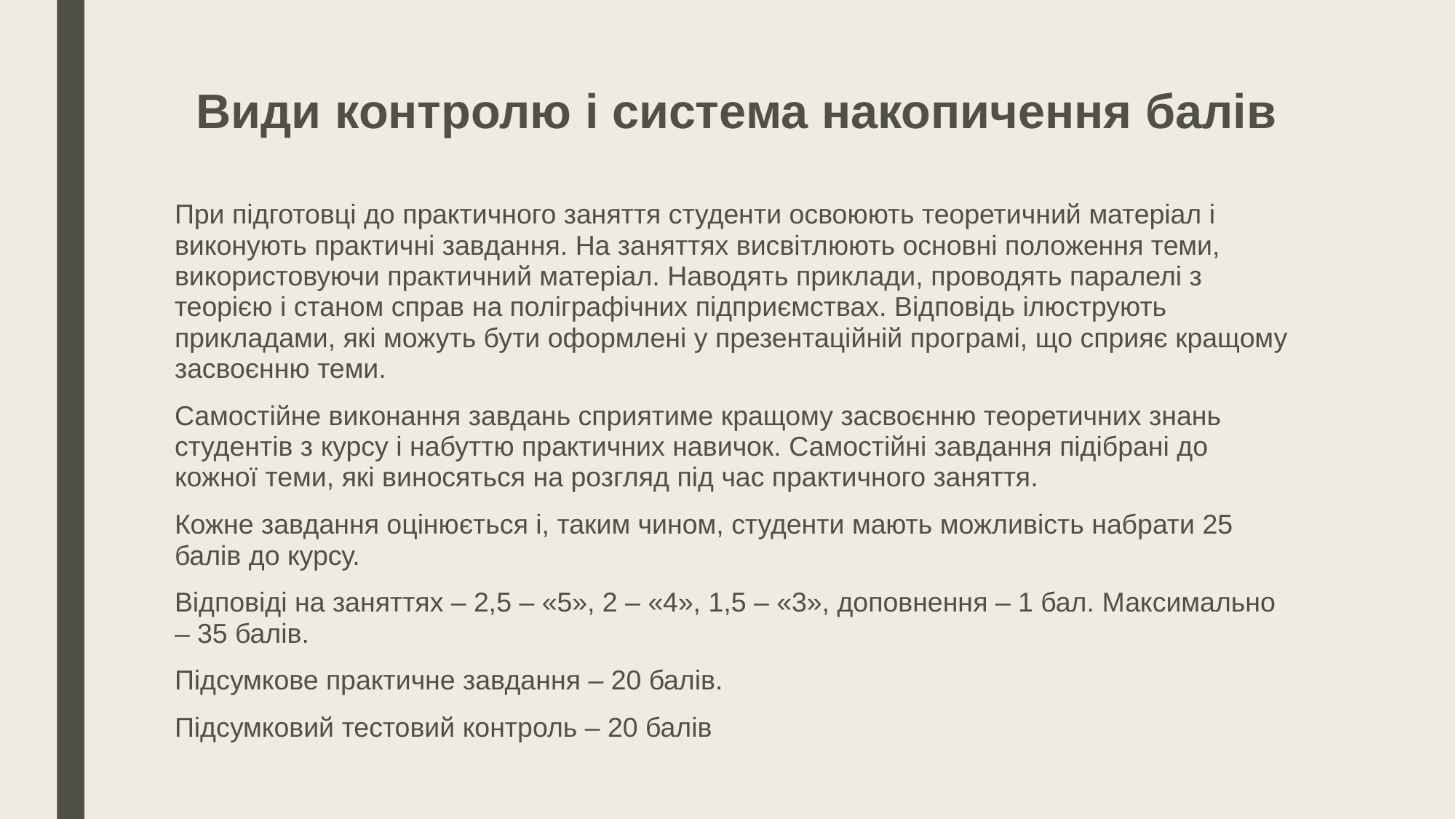

# Види контролю і система накопичення балів
При підготовці до практичного заняття студенти освоюють теоретичний матеріал і виконують практичні завдання. На заняттях висвітлюють основні положення теми, використовуючи практичний матеріал. Наводять приклади, проводять паралелі з теорією і станом справ на поліграфічних підприємствах. Відповідь ілюструють прикладами, які можуть бути оформлені у презентаційній програмі, що сприяє кращому засвоєнню теми.
Самостійне виконання завдань сприятиме кращому засвоєнню теоретичних знань студентів з курсу і набуттю практичних навичок. Самостійні завдання підібрані до кожної теми, які виносяться на розгляд під час практичного заняття.
Кожне завдання оцінюється і, таким чином, студенти мають можливість набрати 25 балів до курсу.
Відповіді на заняттях – 2,5 – «5», 2 – «4», 1,5 – «3», доповнення – 1 бал. Максимально – 35 балів.
Підсумкове практичне завдання – 20 балів.
Підсумковий тестовий контроль – 20 балів